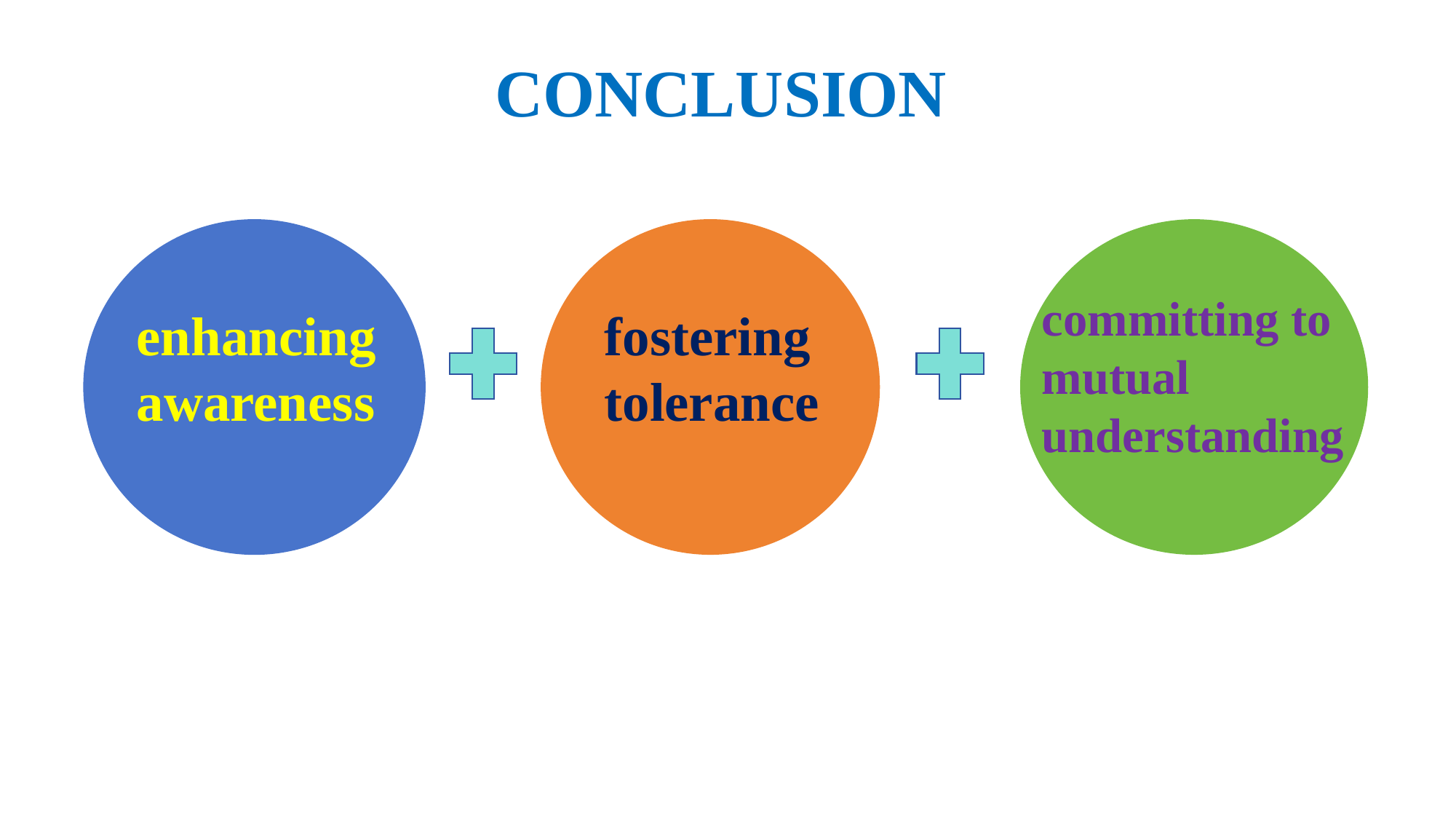

CONCLUSION

committing to mutual understanding
enhancing awareness
fostering tolerance